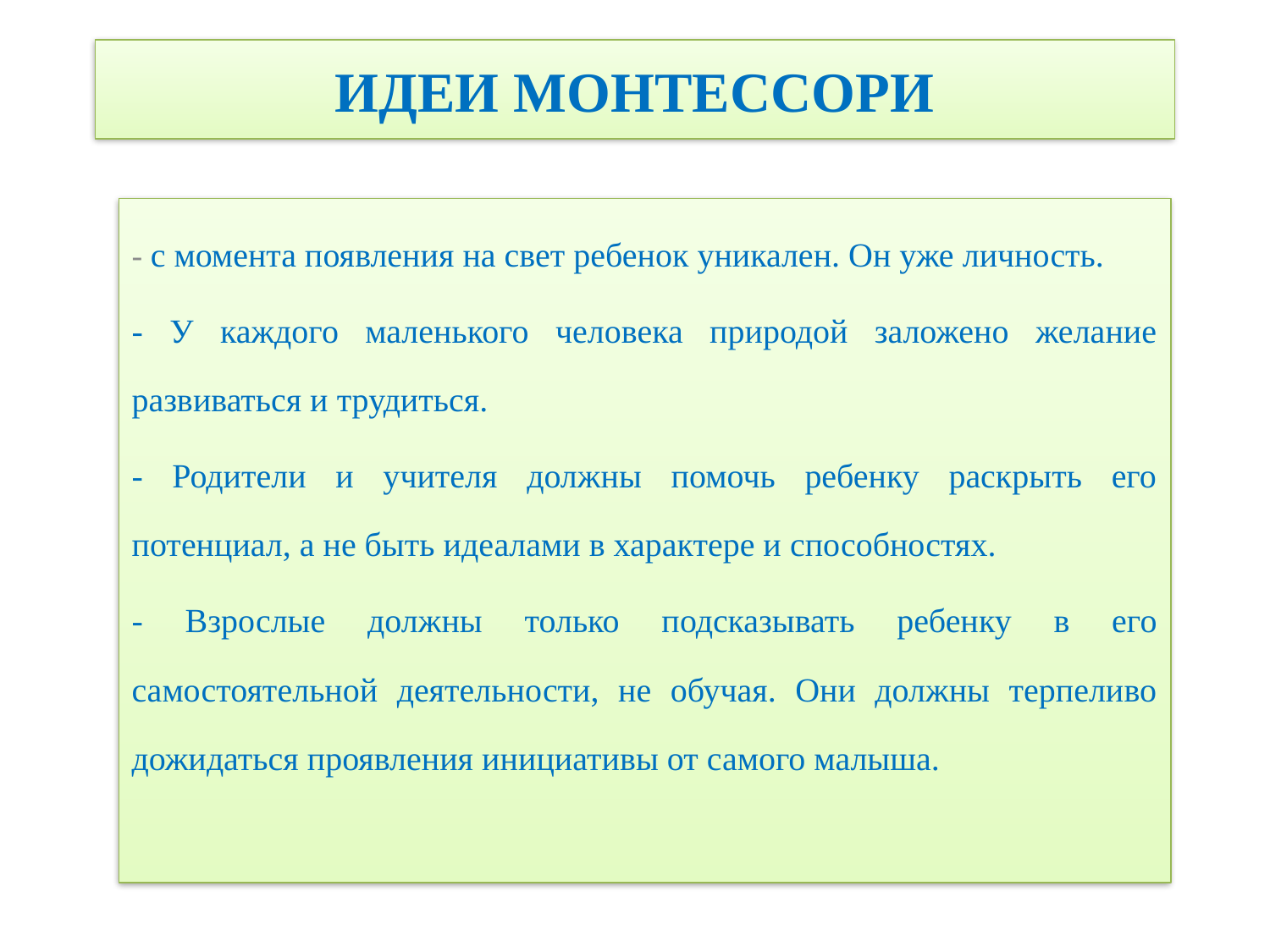

# ИДЕИ МОНТЕССОРИ
- с момента появления на свет ребенок уникален. Он уже личность.
- У каждого маленького человека природой заложено желание развиваться и трудиться.
- Родители и учителя должны помочь ребенку раскрыть его потенциал, а не быть идеалами в характере и способностях.
- Взрослые должны только подсказывать ребенку в его самостоятельной деятельности, не обучая. Они должны терпеливо дожидаться проявления инициативы от самого малыша.